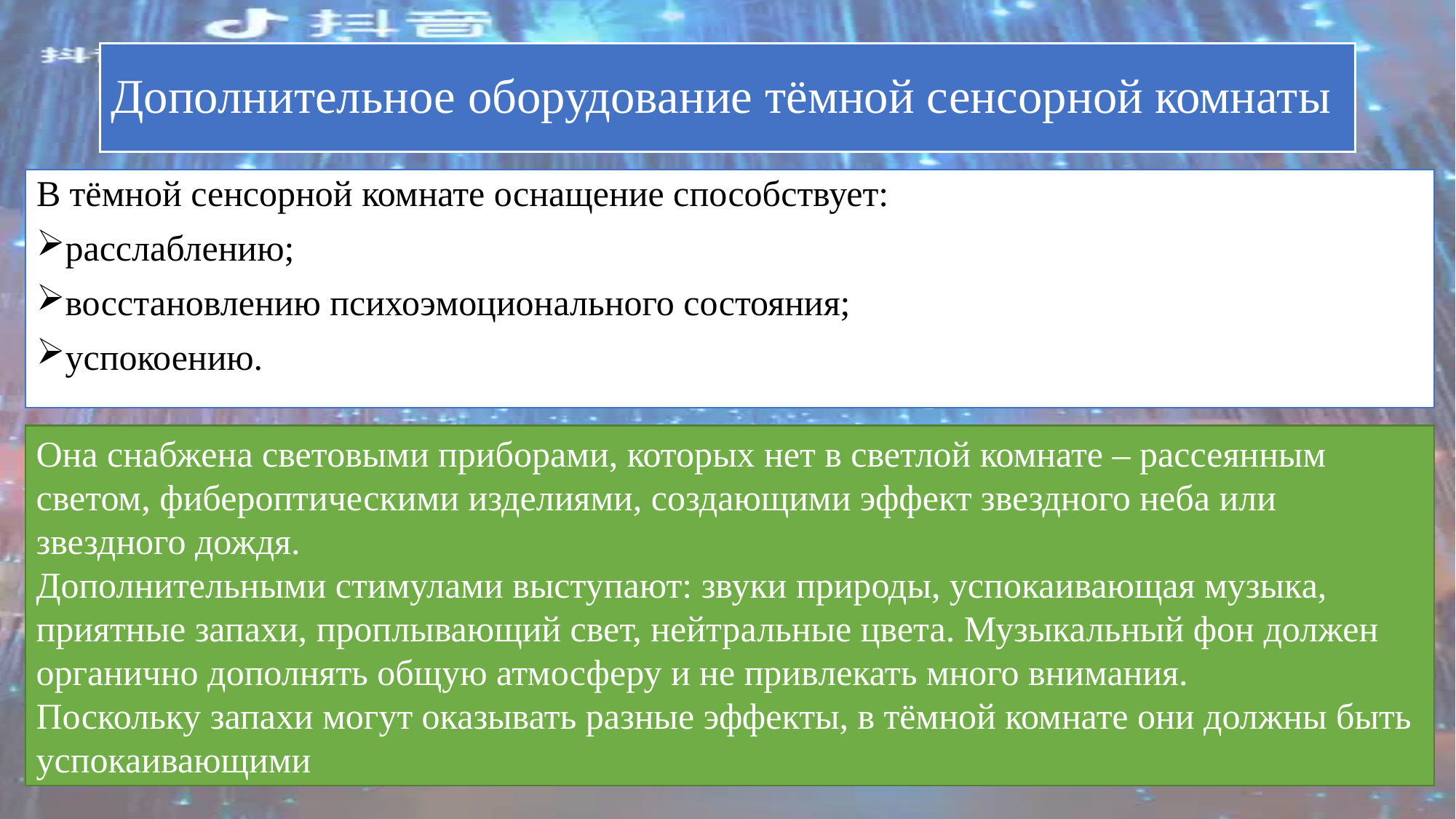

# Дополнительное оборудование тёмной сенсорной комнаты
В тёмной сенсорной комнате оснащение способствует:
расслаблению;
восстановлению психоэмоционального состояния;
успокоению.
Она снабжена световыми приборами, которых нет в светлой комнате – рассеянным светом, фибероптическими изделиями, создающими эффект звездного неба или звездного дождя.
Дополнительными стимулами выступают: звуки природы, успокаивающая музыка, приятные запахи, проплывающий свет, нейтральные цвета. Музыкальный фон должен органично дополнять общую атмосферу и не привлекать много внимания.
Поскольку запахи могут оказывать разные эффекты, в тёмной комнате они должны быть успокаивающими